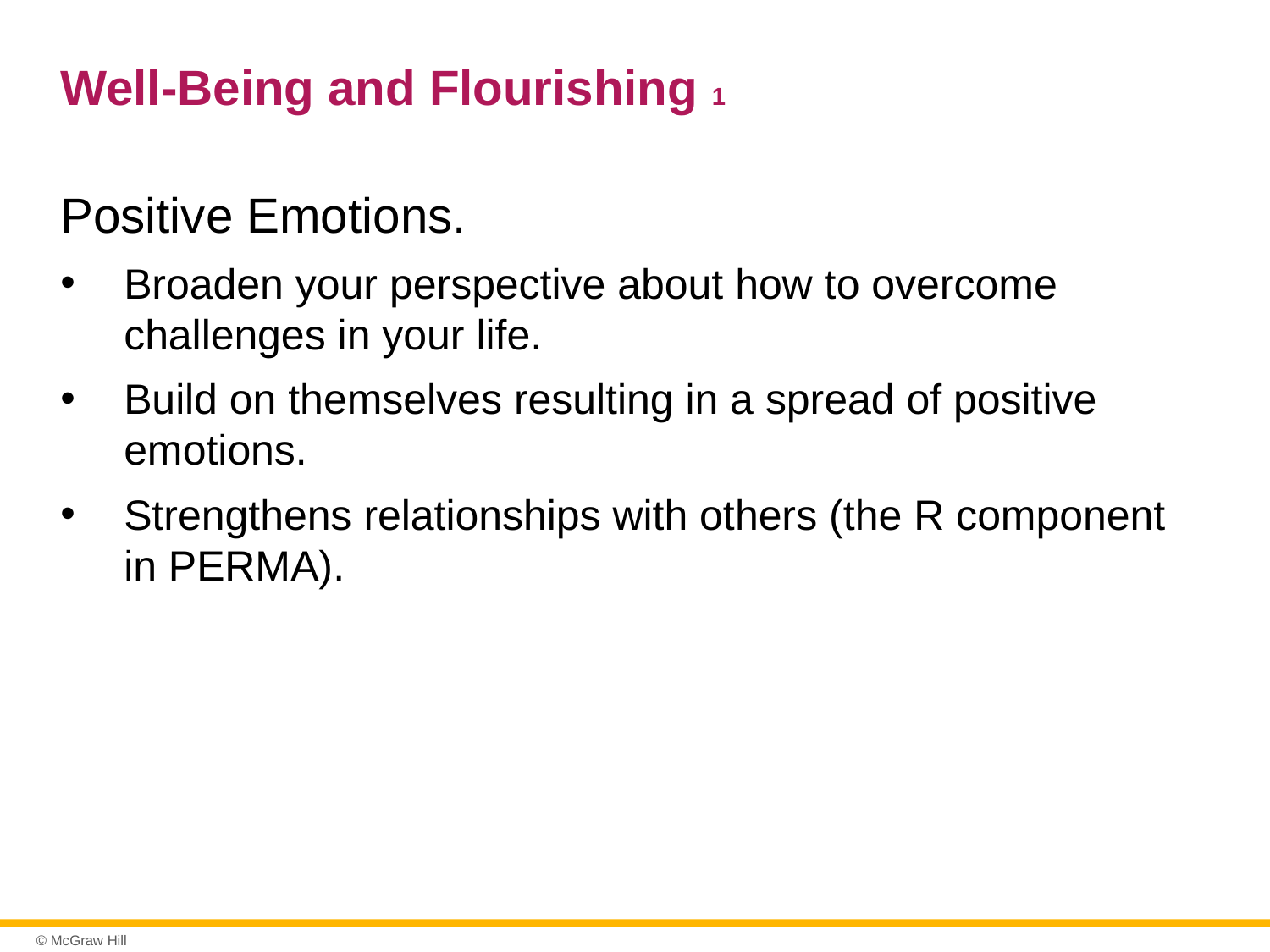

# Well-Being and Flourishing 1
Positive Emotions.
Broaden your perspective about how to overcome challenges in your life.
Build on themselves resulting in a spread of positive emotions.
Strengthens relationships with others (the R component in PERMA).